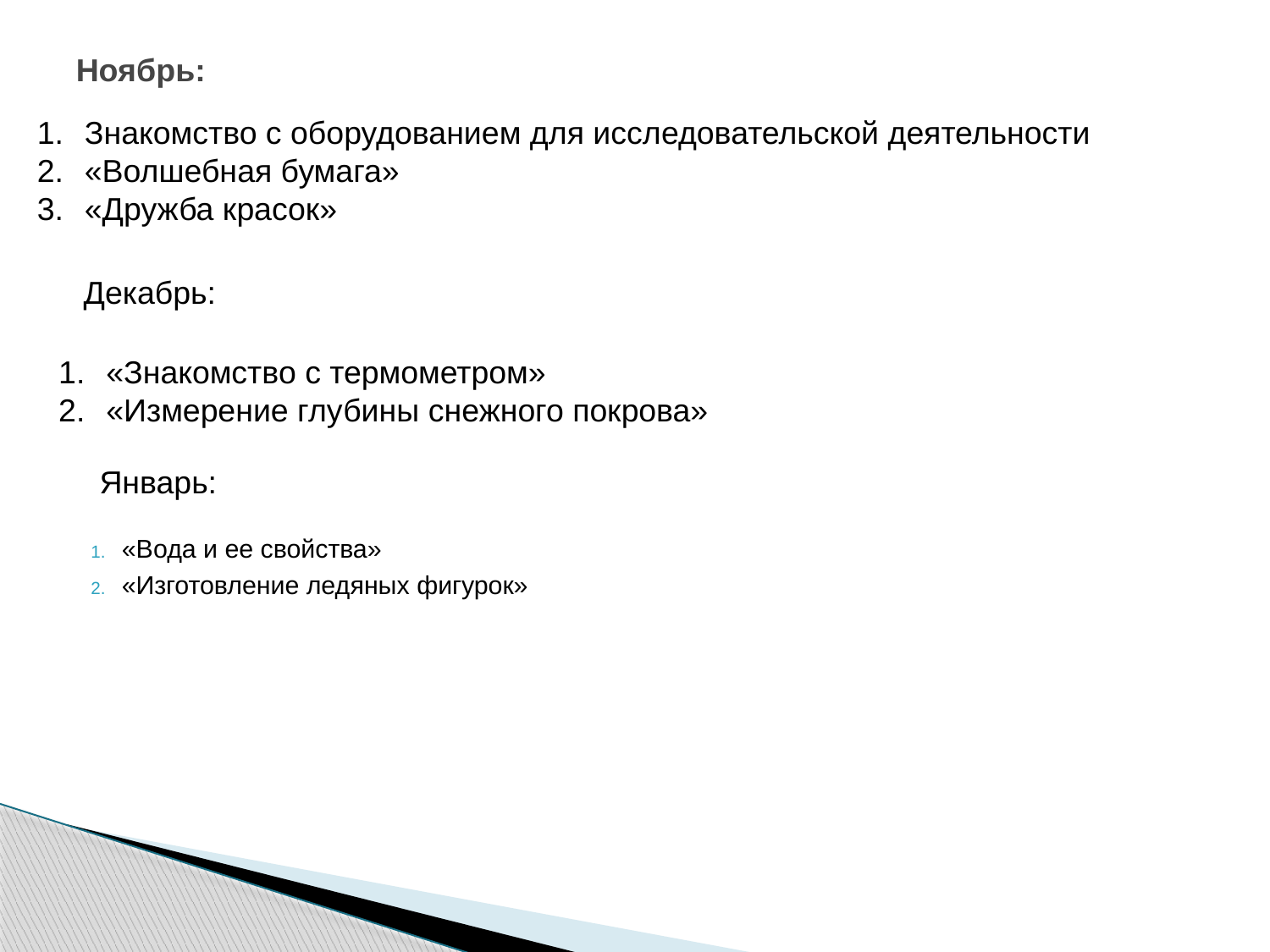

# Ноябрь:
Знакомство с оборудованием для исследовательской деятельности
«Волшебная бумага»
«Дружба красок»
Декабрь:
«Знакомство с термометром»
«Измерение глубины снежного покрова»
Январь:
«Вода и ее свойства»
«Изготовление ледяных фигурок»